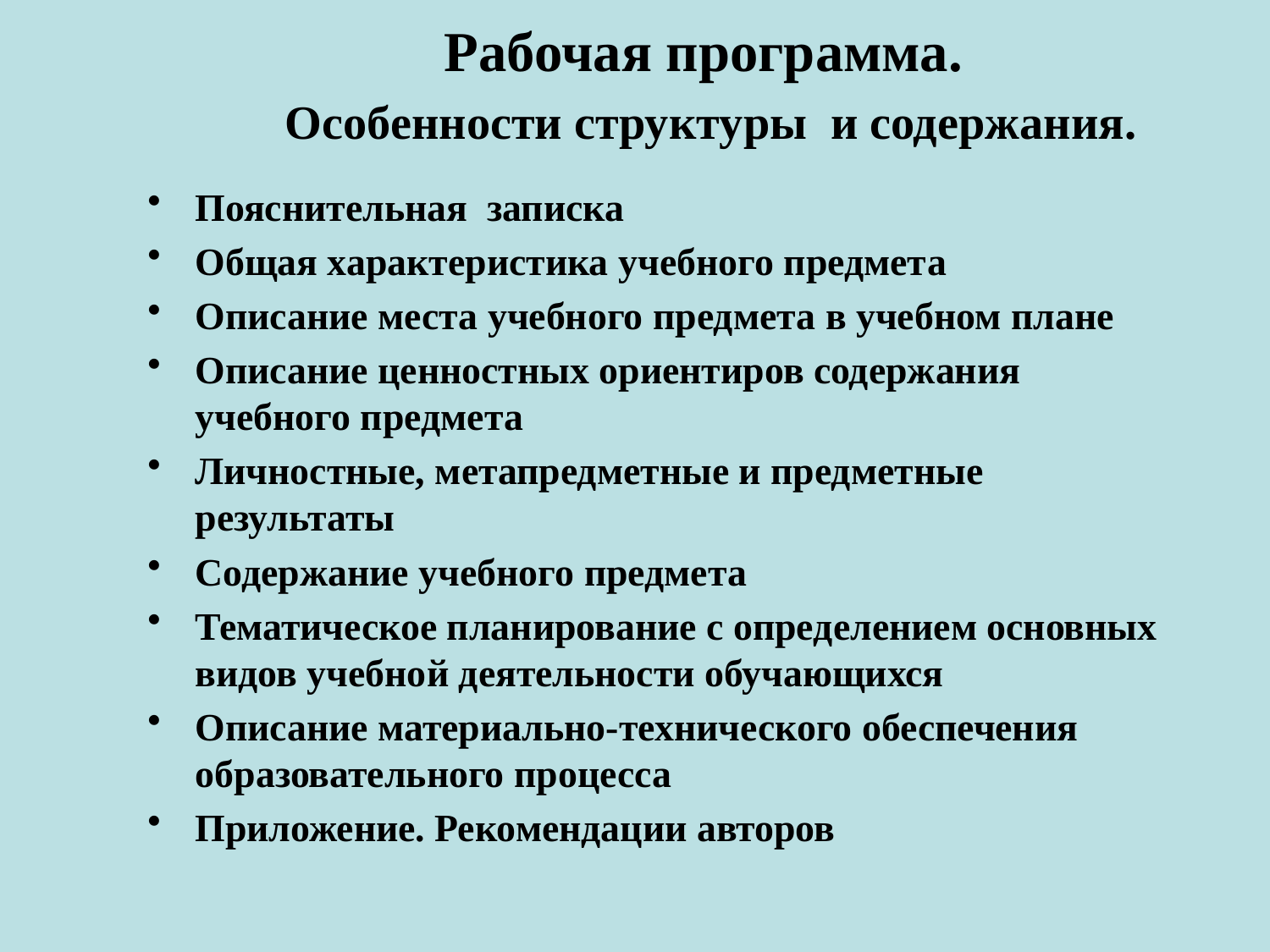

Рабочая программа.
    Особенности структуры  и содержания.
Пояснительная  записка
Общая характеристика учебного предмета
Описание места учебного предмета в учебном плане
Описание ценностных ориентиров содержания учебного предмета
Личностные, метапредметные и предметные результаты
Содержание учебного предмета
Тематическое планирование с определением основных видов учебной деятельности обучающихся
Описание материально-технического обеспечения образовательного процесса
Приложение. Рекомендации авторов